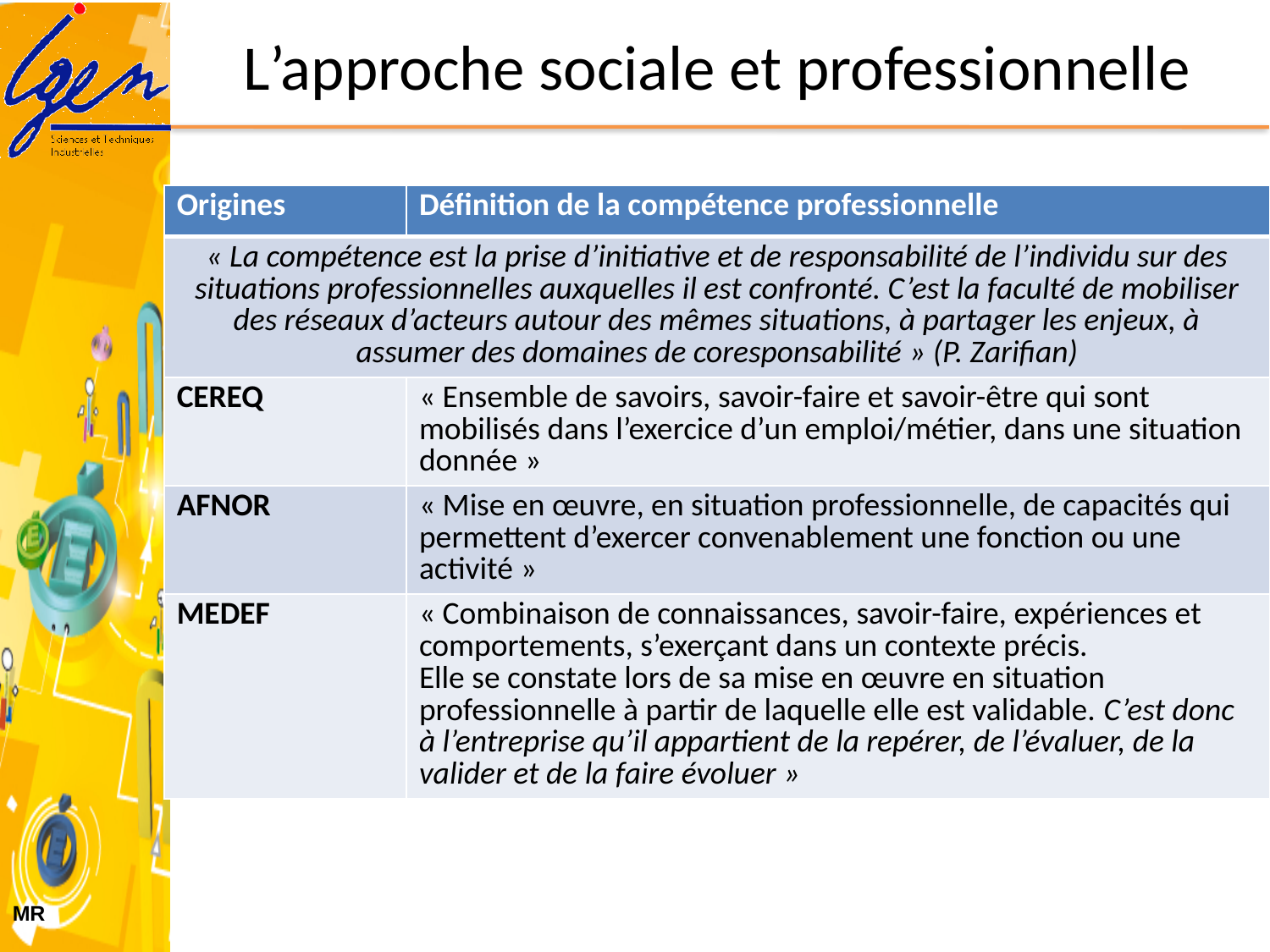

# L’approche sociale et professionnelle
| Origines | Définition de la compétence professionnelle |
| --- | --- |
| « La compétence est la prise d’initiative et de responsabilité de l’individu sur des situations professionnelles auxquelles il est confronté. C’est la faculté de mobiliser des réseaux d’acteurs autour des mêmes situations, à partager les enjeux, à assumer des domaines de coresponsabilité » (P. Zarifian) |  |
| CEREQ | « Ensemble de savoirs, savoir-faire et savoir-être qui sont mobilisés dans l’exercice d’un emploi/métier, dans une situation donnée » |
| AFNOR | « Mise en œuvre, en situation professionnelle, de capacités qui permettent d’exercer convenablement une fonction ou une activité » |
| MEDEF | « Combinaison de connaissances, savoir-faire, expériences et comportements, s’exerçant dans un contexte précis. Elle se constate lors de sa mise en œuvre en situation professionnelle à partir de laquelle elle est validable. C’est donc à l’entreprise qu’il appartient de la repérer, de l’évaluer, de la valider et de la faire évoluer » |